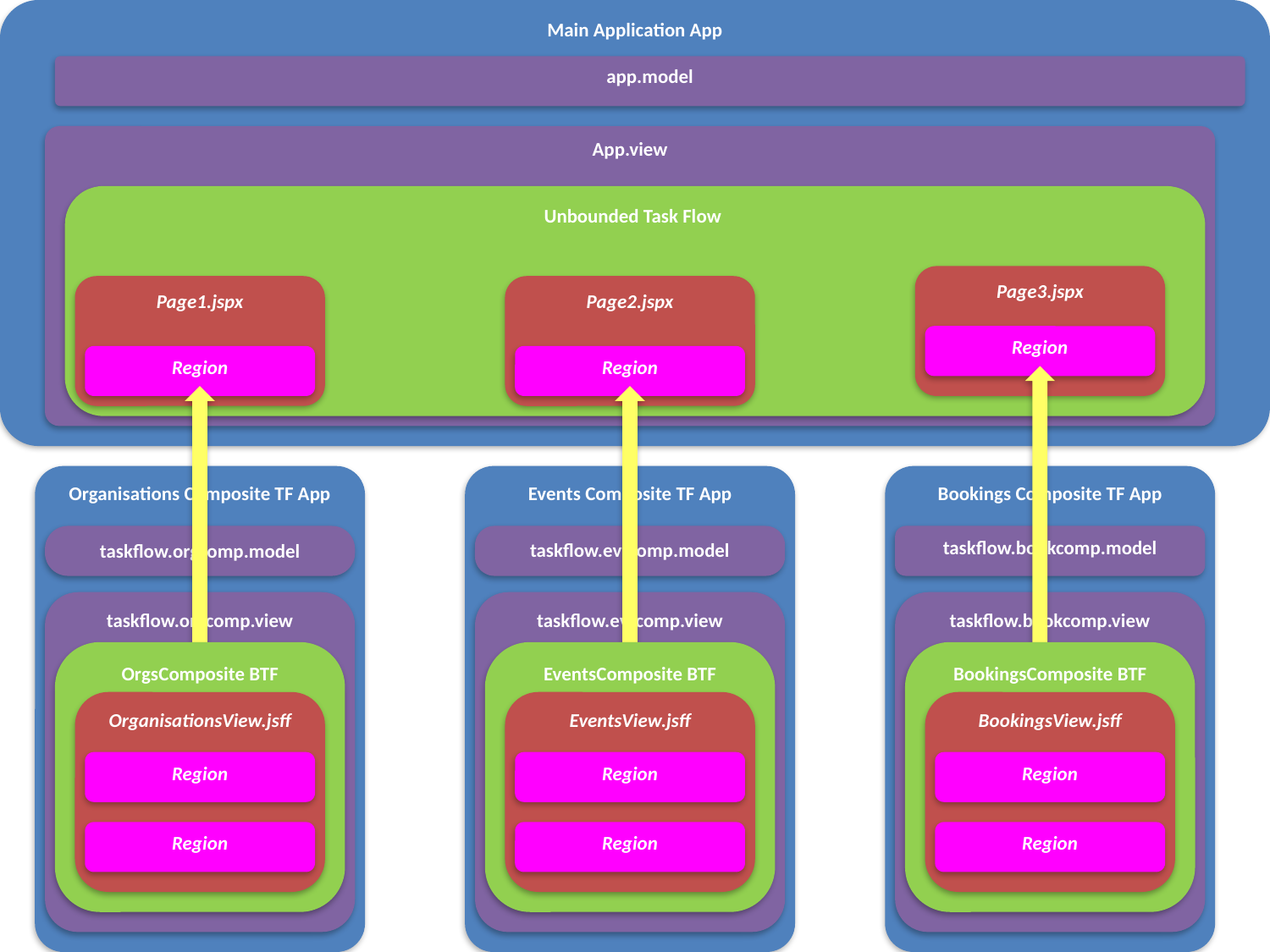

Main Application App
app.model
App.view
Unbounded Task Flow
Page3.jspx
Page1.jspx
Page2.jspx
Region
Region
Region
Organisations Composite TF App
Events Composite TF App
Bookings Composite TF App

taskflow.orgcomp.model
taskflow.evtcomp.model
taskflow.bookcomp.model
taskflow.orgcomp.view
taskflow.evtcomp.view
taskflow.bookcomp.view
OrgsComposite BTF
EventsComposite BTF
BookingsComposite BTF
OrganisationsView.jsff
EventsView.jsff
BookingsView.jsff
Region
Region
Region
Region
Region
Region